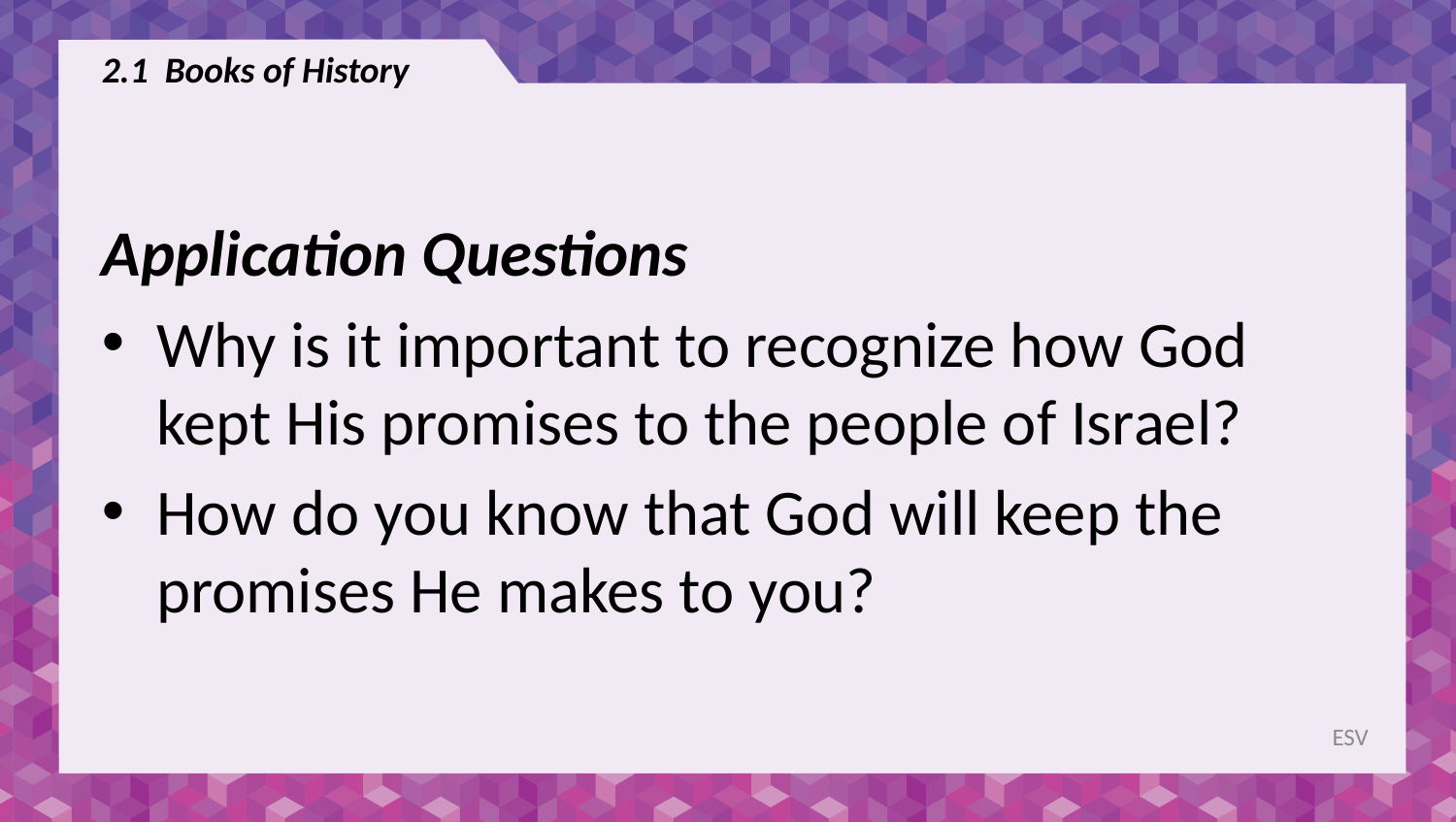

# 2.1  Books of History
Application Questions
Why is it important to recognize how God kept His promises to the people of Israel?
How do you know that God will keep the promises He makes to you?
ESV